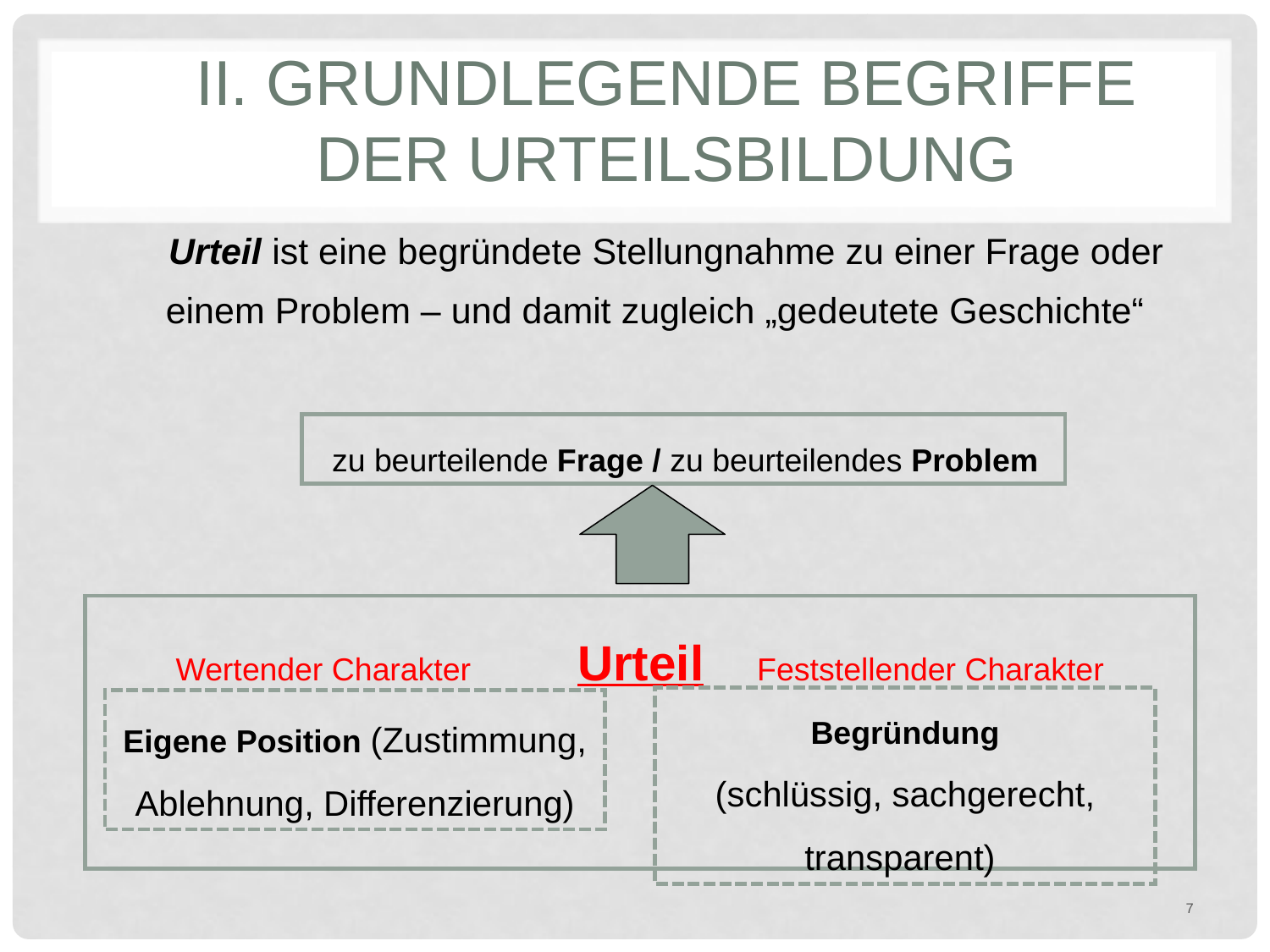

# II. Grundlegende Begriffe der Urteilsbildung
Urteil ist eine begründete Stellungnahme zu einer Frage oder einem Problem – und damit zugleich „gedeutete Geschichte“

  zu beurteilende Frage / zu beurteilendes Problem

Wertender Charakter            Urteil      Feststellender Charakter

Begründung
(schlüssig, sachgerecht, transparent)
Eigene Position (Zustimmung, Ablehnung, Differenzierung)
7